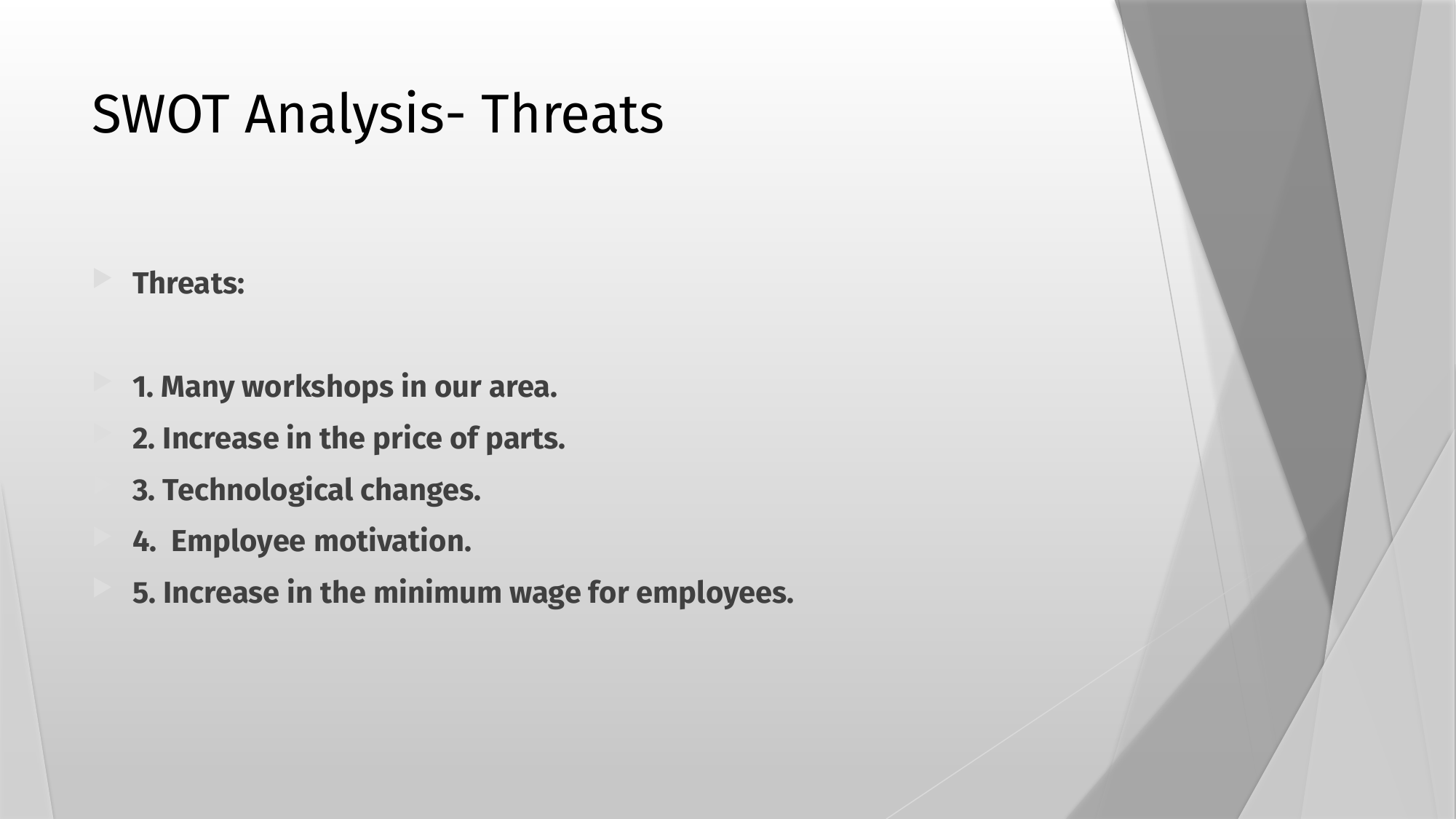

# SWOT Analysis- Threats
Threats:

1. Many workshops in our area.
2. Increase in the price of parts.
3. Technological changes.
4.  Employee motivation.
5. Increase in the minimum wage for employees.